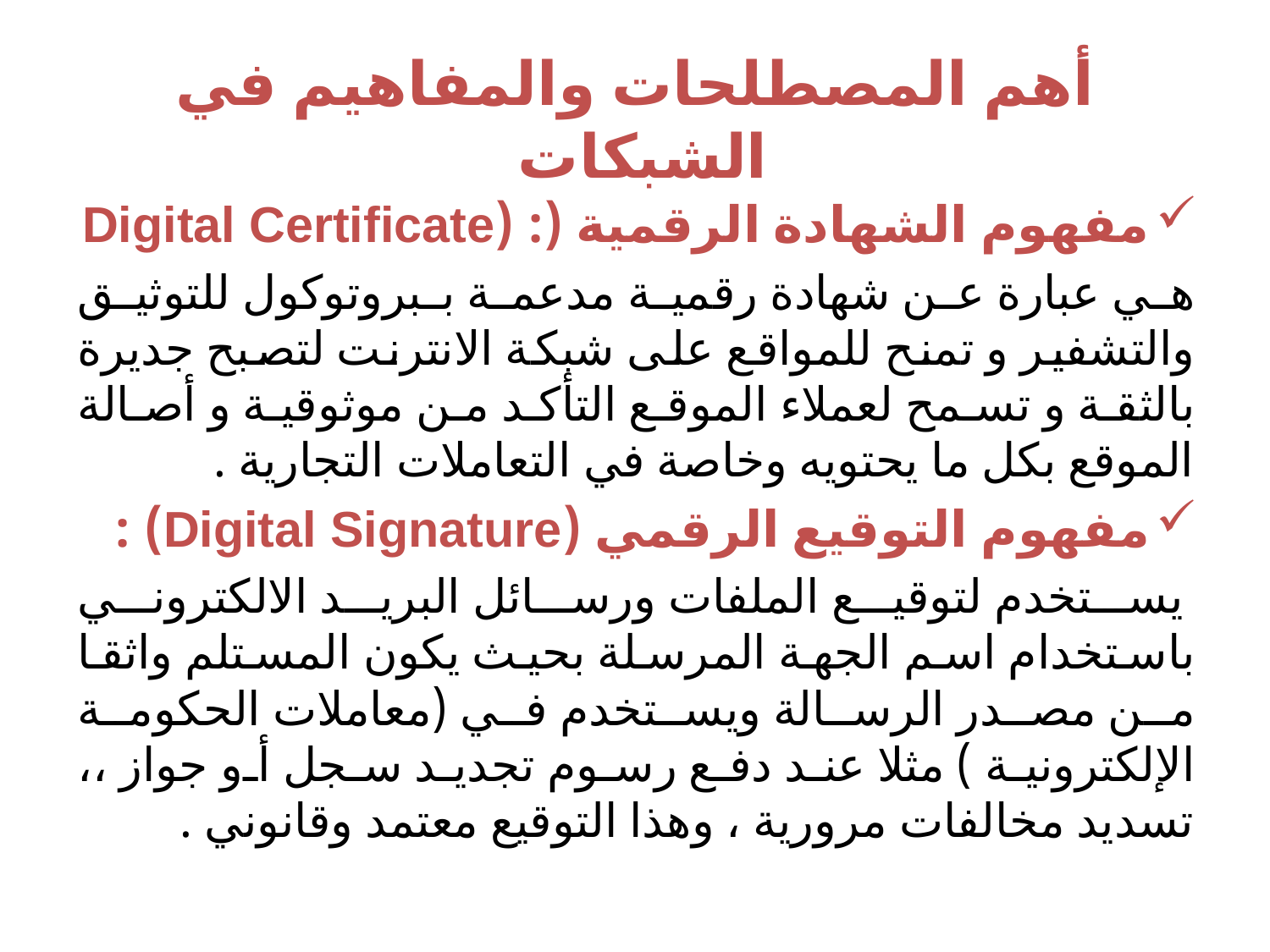

# أهم المصطلحات والمفاهيم في الشبكات
مفهوم الشهادة الرقمية (: (Digital Certificate
هي عبارة عن شهادة رقمية مدعمة ببروتوكول للتوثيق والتشفير و تمنح للمواقع على شبكة الانترنت لتصبح جديرة بالثقة و تسمح لعملاء الموقع التأكد من موثوقية و أصالة الموقع بكل ما يحتويه وخاصة في التعاملات التجارية .
مفهوم التوقيع الرقمي (Digital Signature) :
 يستخدم لتوقيع الملفات ورسائل البريد الالكتروني باستخدام اسم الجهة المرسلة بحيث يكون المستلم واثقا من مصدر الرسالة ويستخدم في (معاملات الحكومة الإلكترونية ) مثلا عند دفع رسوم تجديد سجل أو جواز ،، تسديد مخالفات مرورية ، وهذا التوقيع معتمد وقانوني .